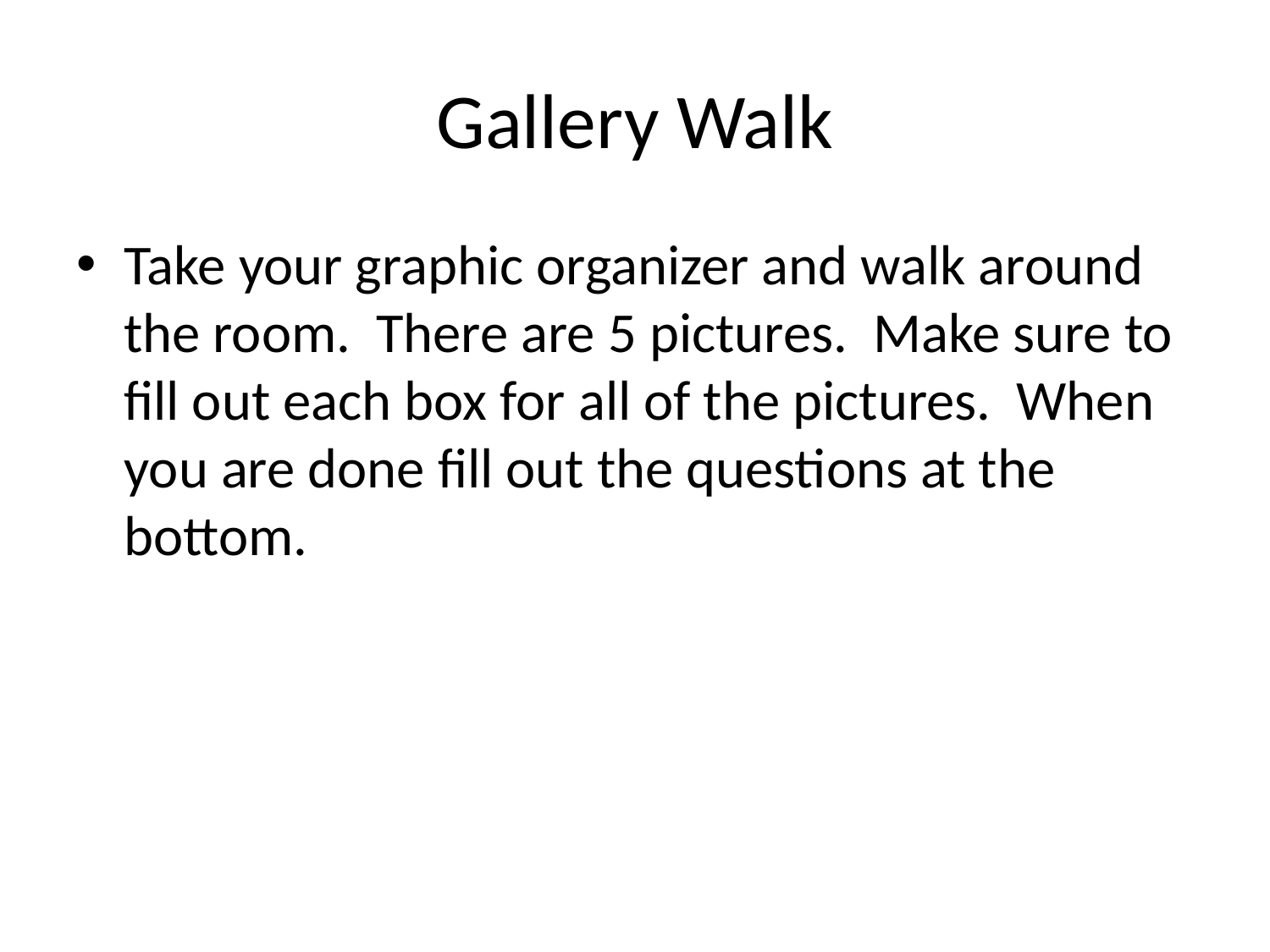

# Gallery Walk
Take your graphic organizer and walk around the room.  There are 5 pictures.  Make sure to fill out each box for all of the pictures.  When you are done fill out the questions at the bottom.